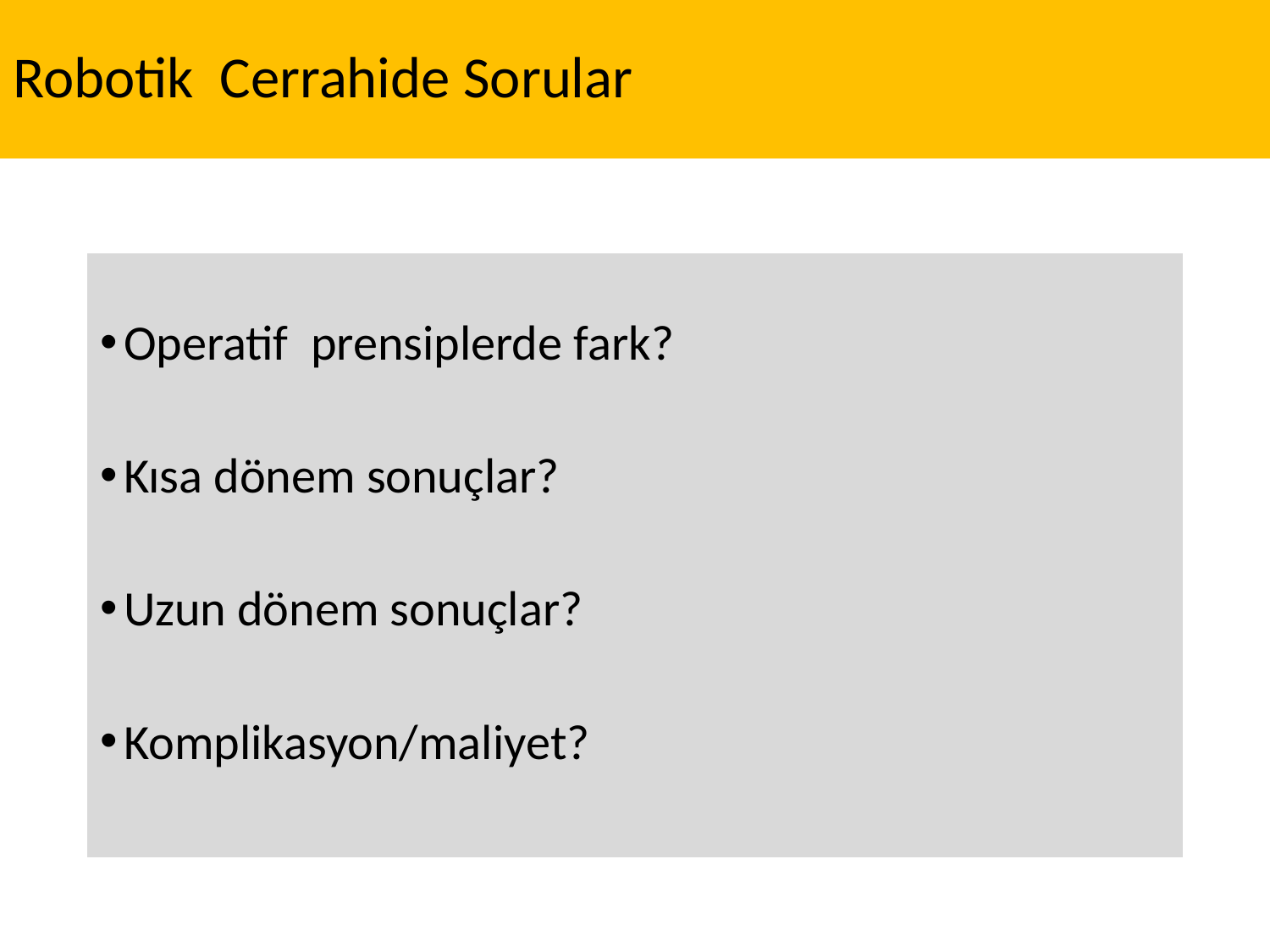

# Robotik  Cerrahide Sorular

Operatif  prensiplerde fark?

Kısa dönem sonuçlar?

Uzun dönem sonuçlar?

Komplikasyon/maliyet?